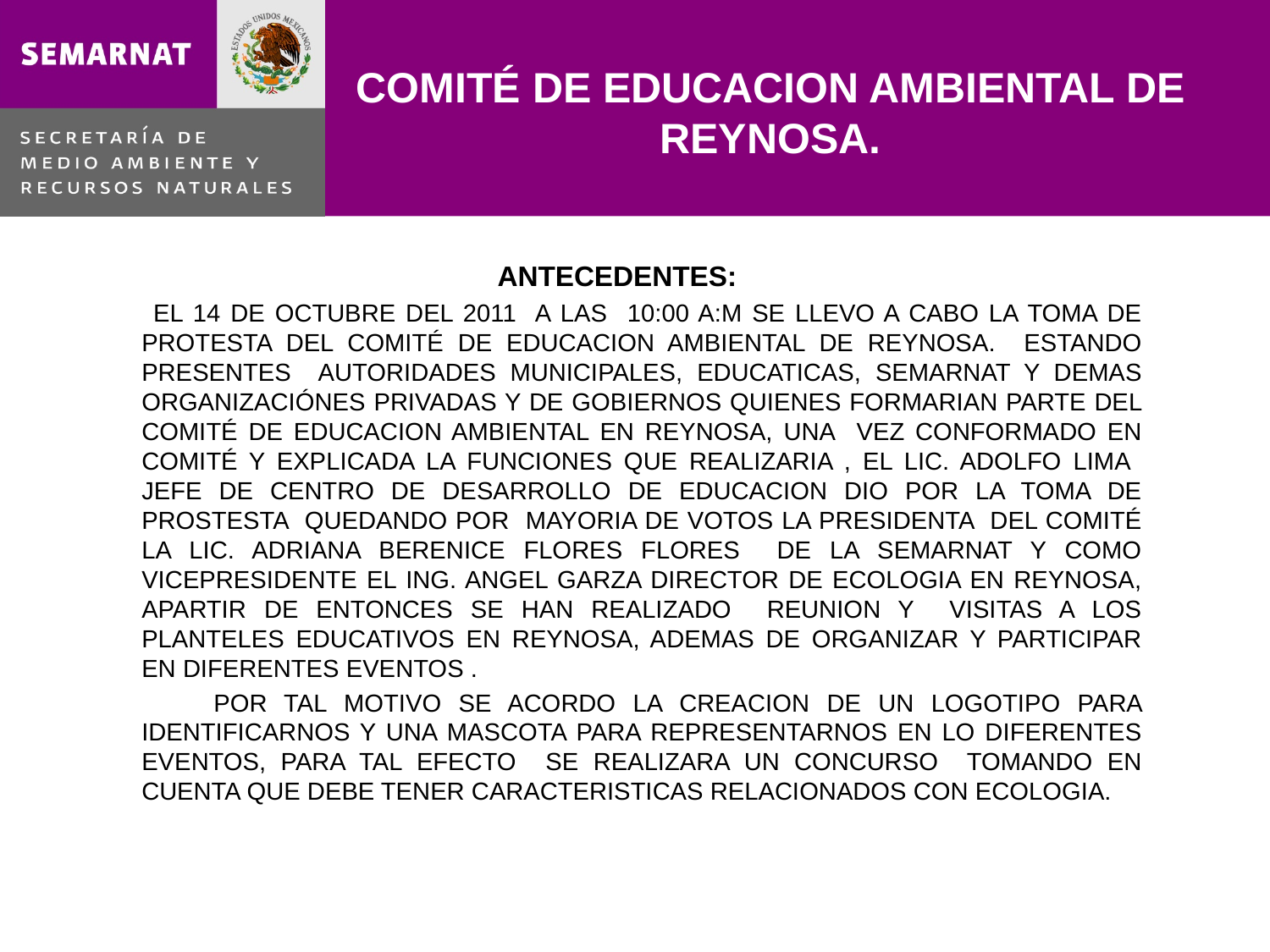

# COMITÉ DE EDUCACION AMBIENTAL DE REYNOSA.
ANTECEDENTES:
      EL 14 DE OCTUBRE DEL 2011  A LAS  10:00 A:M SE LLEVO A CABO LA TOMA DE PROTESTA DEL COMITÉ DE EDUCACION AMBIENTAL DE REYNOSA.  ESTANDO PRESENTES  AUTORIDADES MUNICIPALES, EDUCATICAS, SEMARNAT Y DEMAS ORGANIZACIÓNES PRIVADAS Y DE GOBIERNOS QUIENES FORMARIAN PARTE DEL COMITÉ DE EDUCACION AMBIENTAL EN REYNOSA, UNA  VEZ CONFORMADO EN COMITÉ Y EXPLICADA LA FUNCIONES QUE REALIZARIA , EL LIC. ADOLFO LIMA  JEFE DE CENTRO DE DESARROLLO DE EDUCACION DIO POR LA TOMA DE PROSTESTA  QUEDANDO POR  MAYORIA DE VOTOS LA PRESIDENTA  DEL COMITÉ LA LIC. ADRIANA BERENICE FLORES FLORES  DE LA SEMARNAT Y COMO VICEPRESIDENTE EL ING. ANGEL GARZA DIRECTOR DE ECOLOGIA EN REYNOSA, APARTIR DE ENTONCES SE HAN REALIZADO  REUNION Y  VISITAS A LOS PLANTELES EDUCATIVOS EN REYNOSA, ADEMAS DE ORGANIZAR Y PARTICIPAR EN DIFERENTES EVENTOS .
       POR TAL MOTIVO SE ACORDO LA CREACION DE UN LOGOTIPO PARA IDENTIFICARNOS Y UNA MASCOTA PARA REPRESENTARNOS EN LO DIFERENTES EVENTOS, PARA TAL EFECTO  SE REALIZARA UN CONCURSO  TOMANDO EN CUENTA QUE DEBE TENER CARACTERISTICAS RELACIONADOS CON ECOLOGIA.